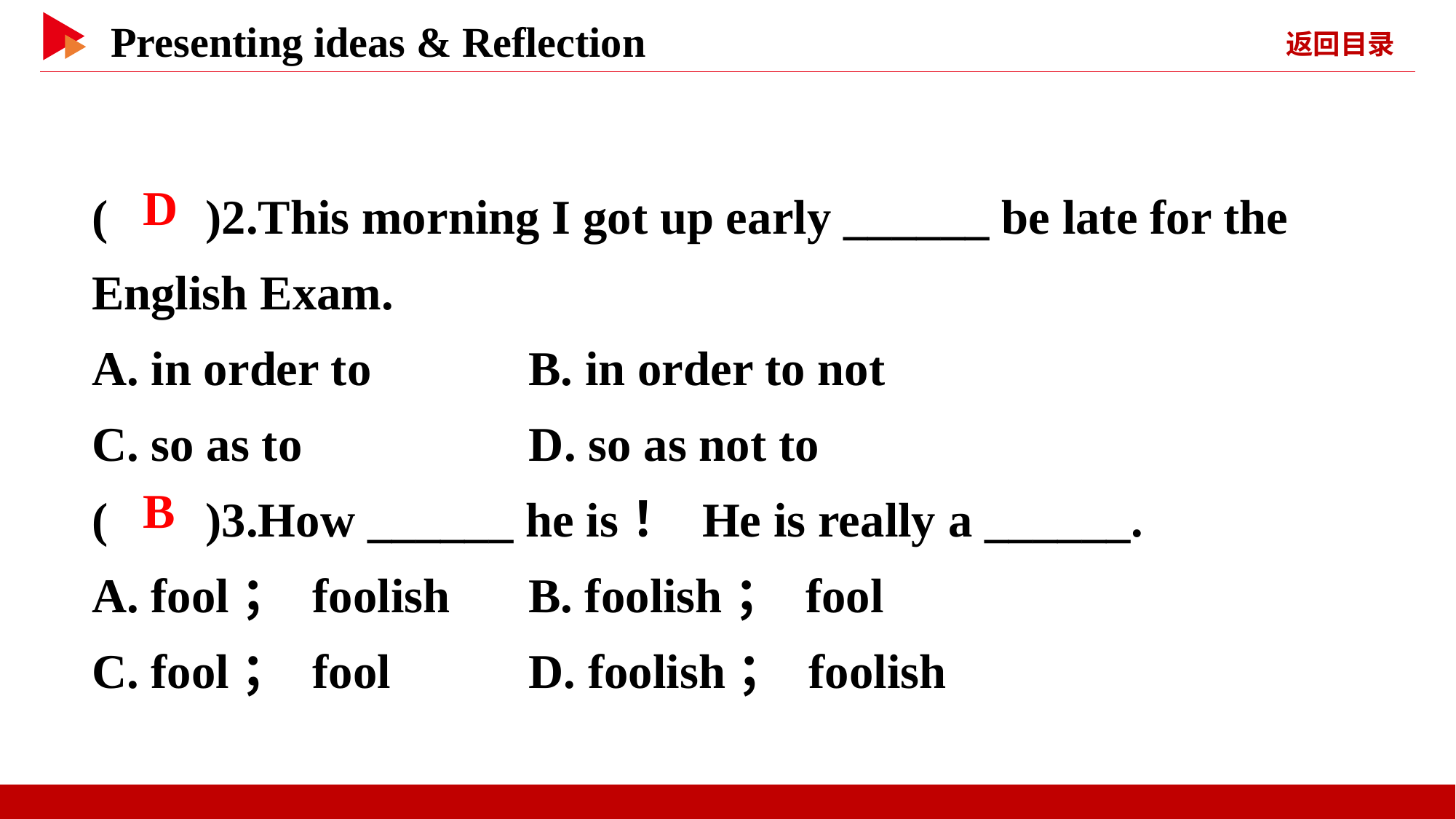

(        )2.This morning I got up early ______ be late for the English Exam.
A. in order to	         B. in order to not
C. so as to	                  D. so as not to
(        )3.How ______ he is！ He is really a ______.
A. fool； foolish	B. foolish； fool
C. fool； fool	         D. foolish； foolish
   D
   B